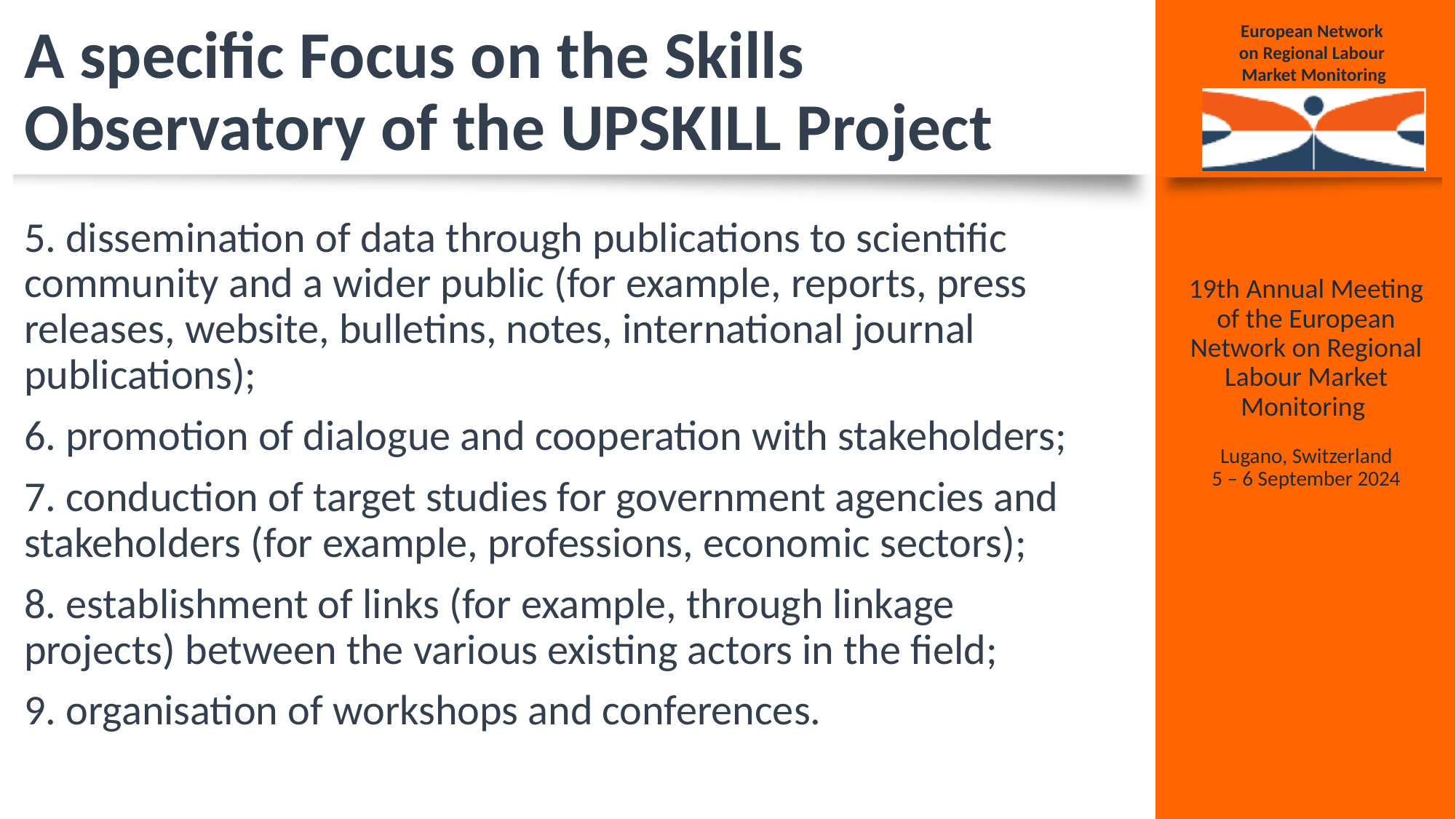

# A specific Focus on the Skills Observatory of the UPSKILL Project
5. dissemination of data through publications to scientific community and a wider public (for example, reports, press releases, website, bulletins, notes, international journal publications);
6. promotion of dialogue and cooperation with stakeholders;
7. conduction of target studies for government agencies and stakeholders (for example, professions, economic sectors);
8. establishment of links (for example, through linkage projects) between the various existing actors in the field;
9. organisation of workshops and conferences.